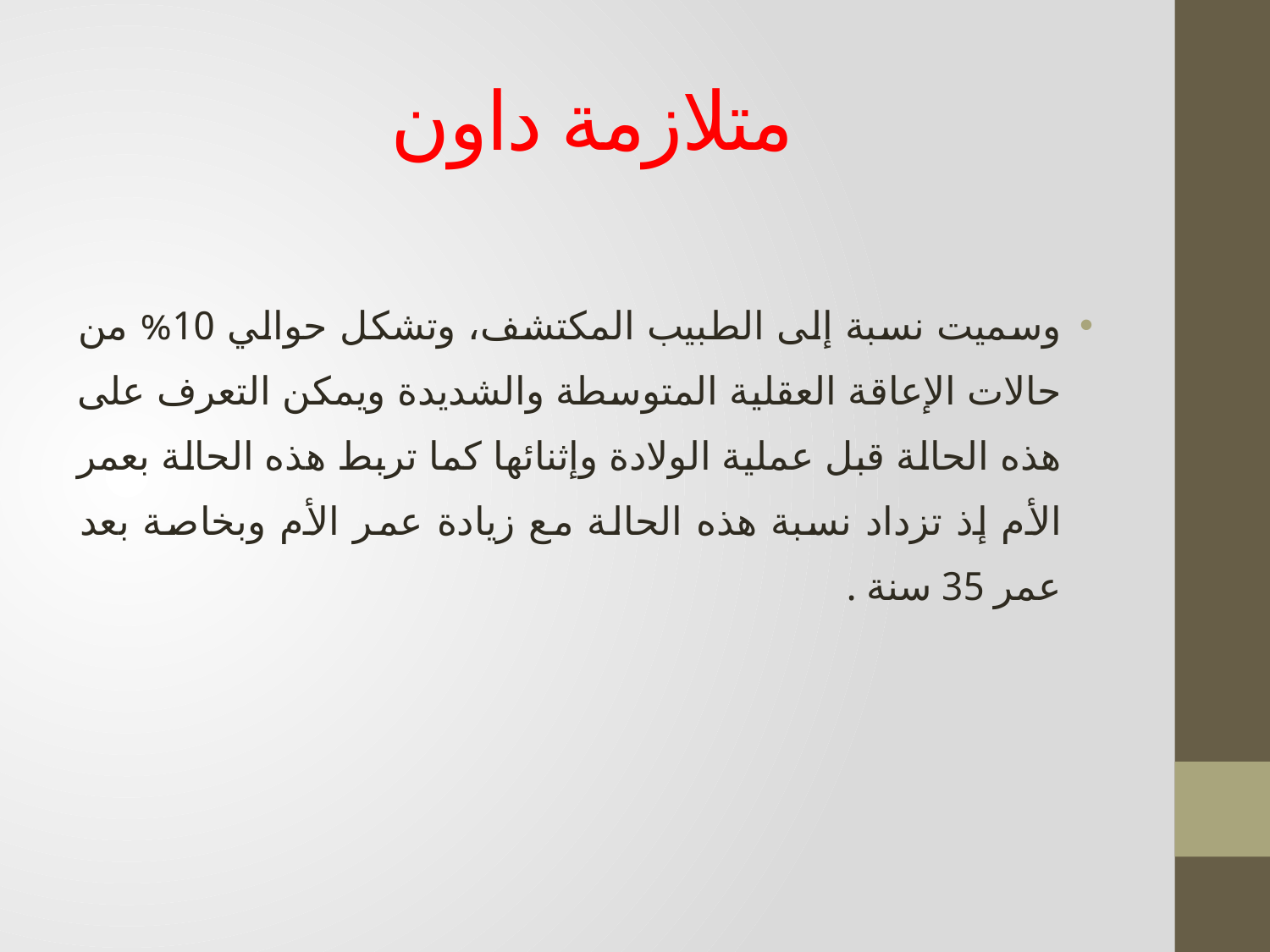

# متلازمة داون

وسميت نسبة إلى الطبيب المكتشف، وتشكل حوالي 10% من حالات الإعاقة العقلية المتوسطة والشديدة ويمكن التعرف على هذه الحالة قبل عملية الولادة وإثنائها كما تربط هذه الحالة بعمر الأم إذ تزداد نسبة هذه الحالة مع زيادة عمر الأم وبخاصة بعد عمر 35 سنة .